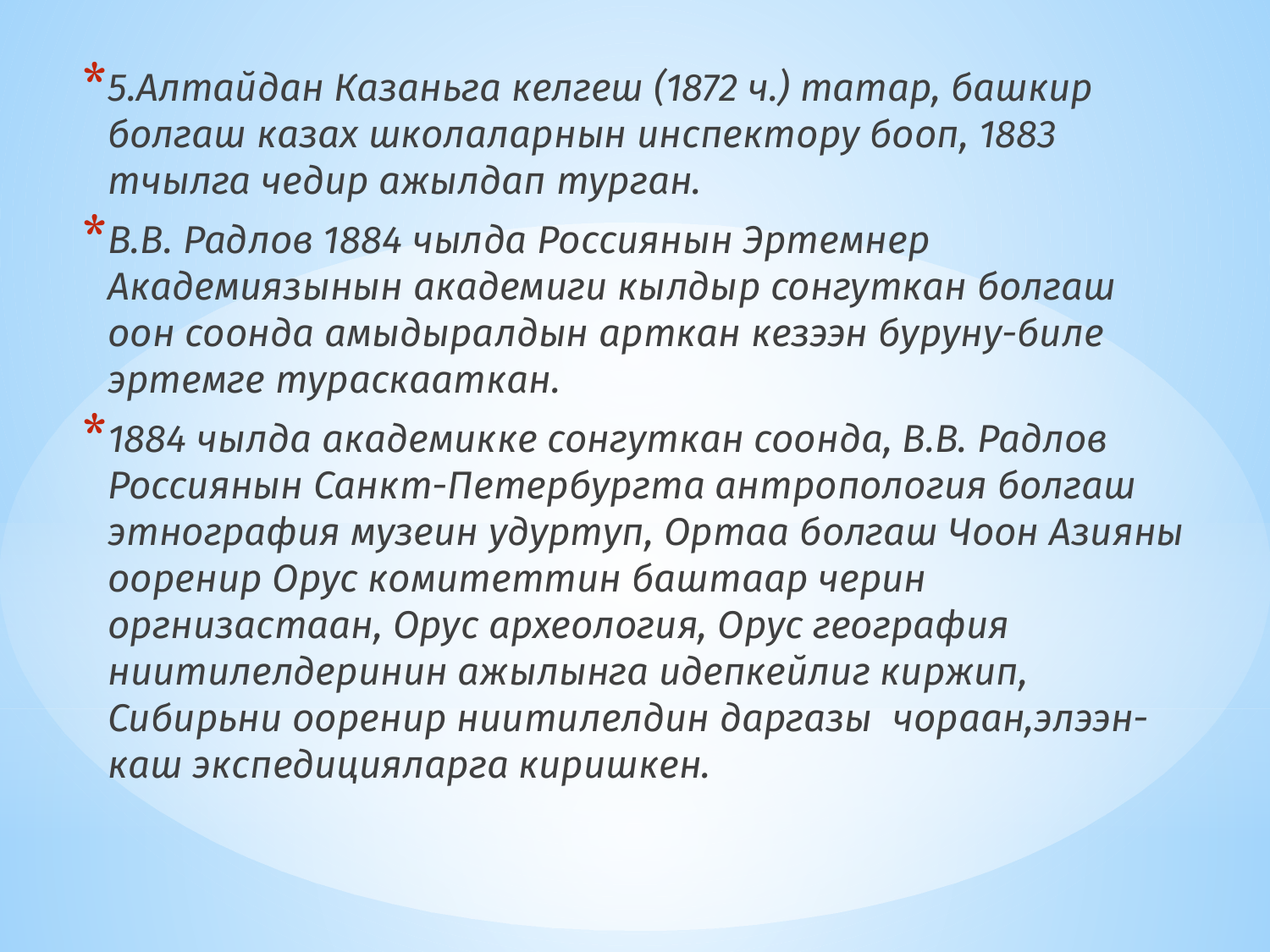

5.Алтайдан Казаньга келгеш (1872 ч.) татар, башкир болгаш казах школаларнын инспектору бооп, 1883 тчылга чедир ажылдап турган.
В.В. Радлов 1884 чылда Россиянын Эртемнер Академиязынын академиги кылдыр сонгуткан болгаш оон соонда амыдыралдын арткан кезээн буруну-биле эртемге тураскааткан.
1884 чылда академикке сонгуткан соонда, В.В. Радлов Россиянын Санкт-Петербургта антропология болгаш этнография музеин удуртуп, Ортаа болгаш Чоон Азияны ооренир Орус комитеттин баштаар черин оргнизастаан, Орус археология, Орус география ниитилелдеринин ажылынга идепкейлиг киржип, Сибирьни ооренир ниитилелдин даргазы  чораан,элээн-каш экспедицияларга киришкен.